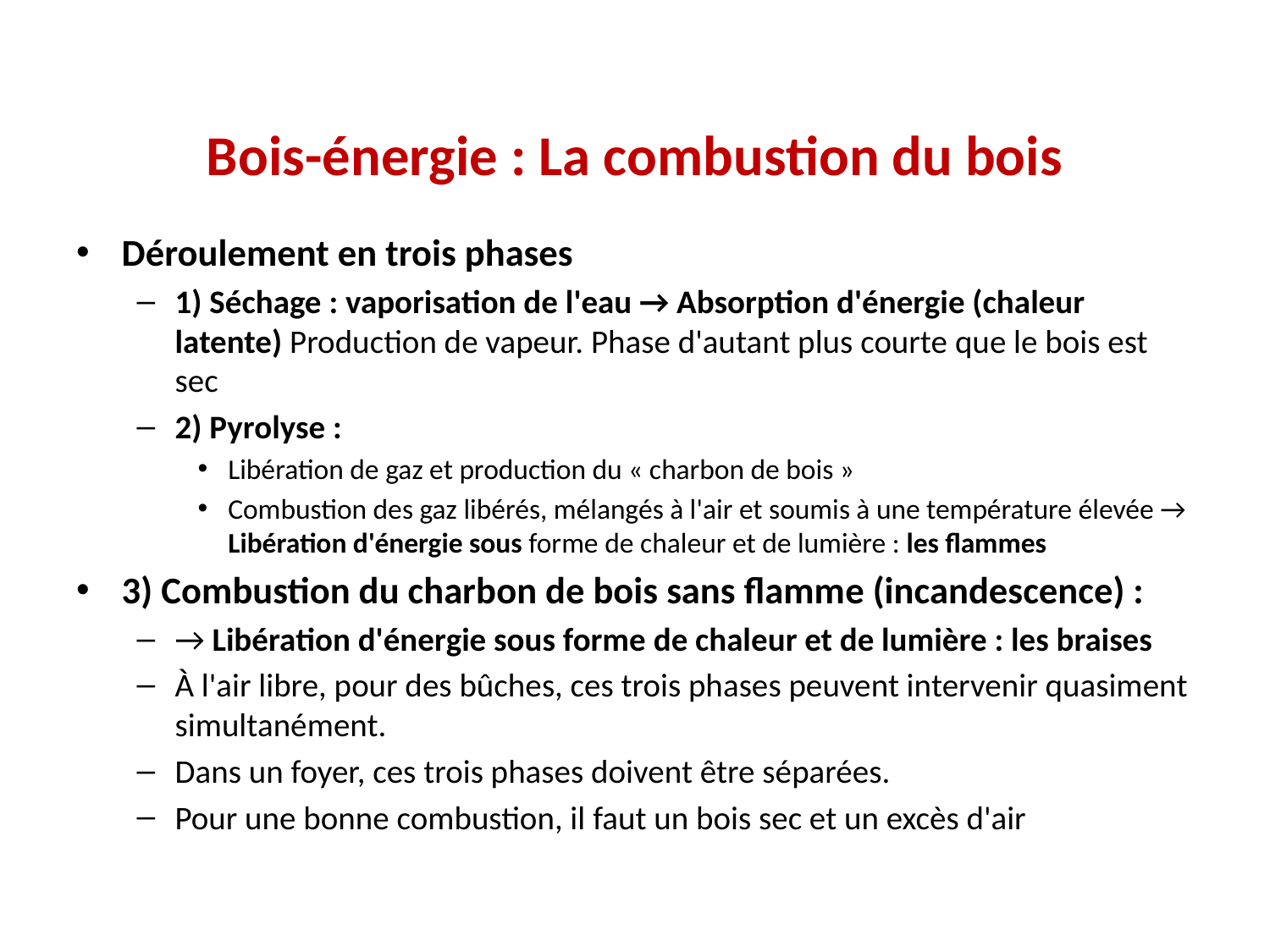

# Bois-énergie : La combustion du bois
Déroulement en trois phases
1) Séchage : vaporisation de l'eau → Absorption d'énergie (chaleur latente) Production de vapeur. Phase d'autant plus courte que le bois est sec
2) Pyrolyse :
Libération de gaz et production du « charbon de bois »
Combustion des gaz libérés, mélangés à l'air et soumis à une température élevée → Libération d'énergie sous forme de chaleur et de lumière : les flammes
3) Combustion du charbon de bois sans flamme (incandescence) :
→ Libération d'énergie sous forme de chaleur et de lumière : les braises
À l'air libre, pour des bûches, ces trois phases peuvent intervenir quasiment simultanément.
Dans un foyer, ces trois phases doivent être séparées.
Pour une bonne combustion, il faut un bois sec et un excès d'air